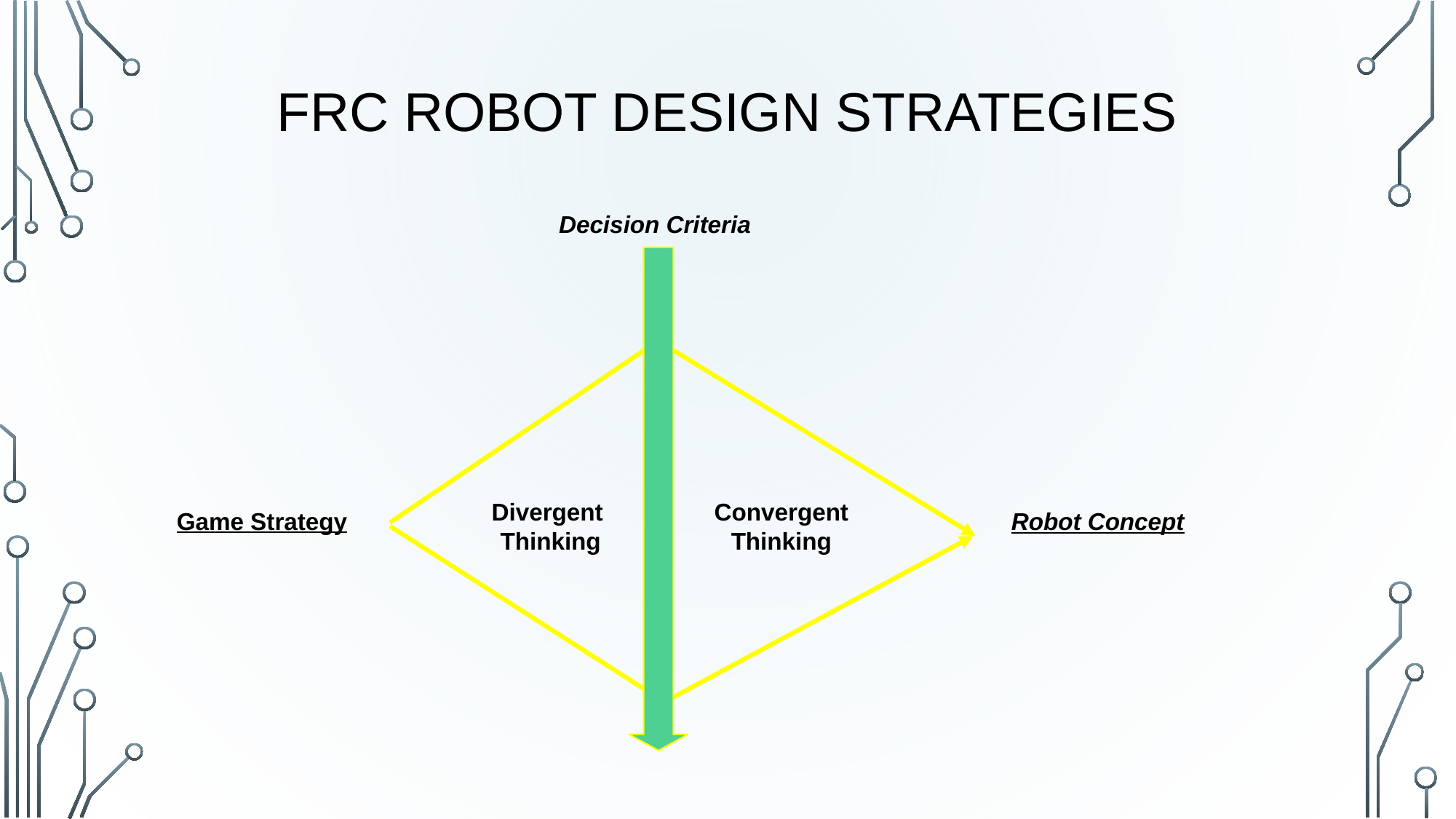

# FRC Robot Design Strategies
Decision Criteria

Divergent
Thinking
Convergent
Thinking
Game Strategy
Robot Concept